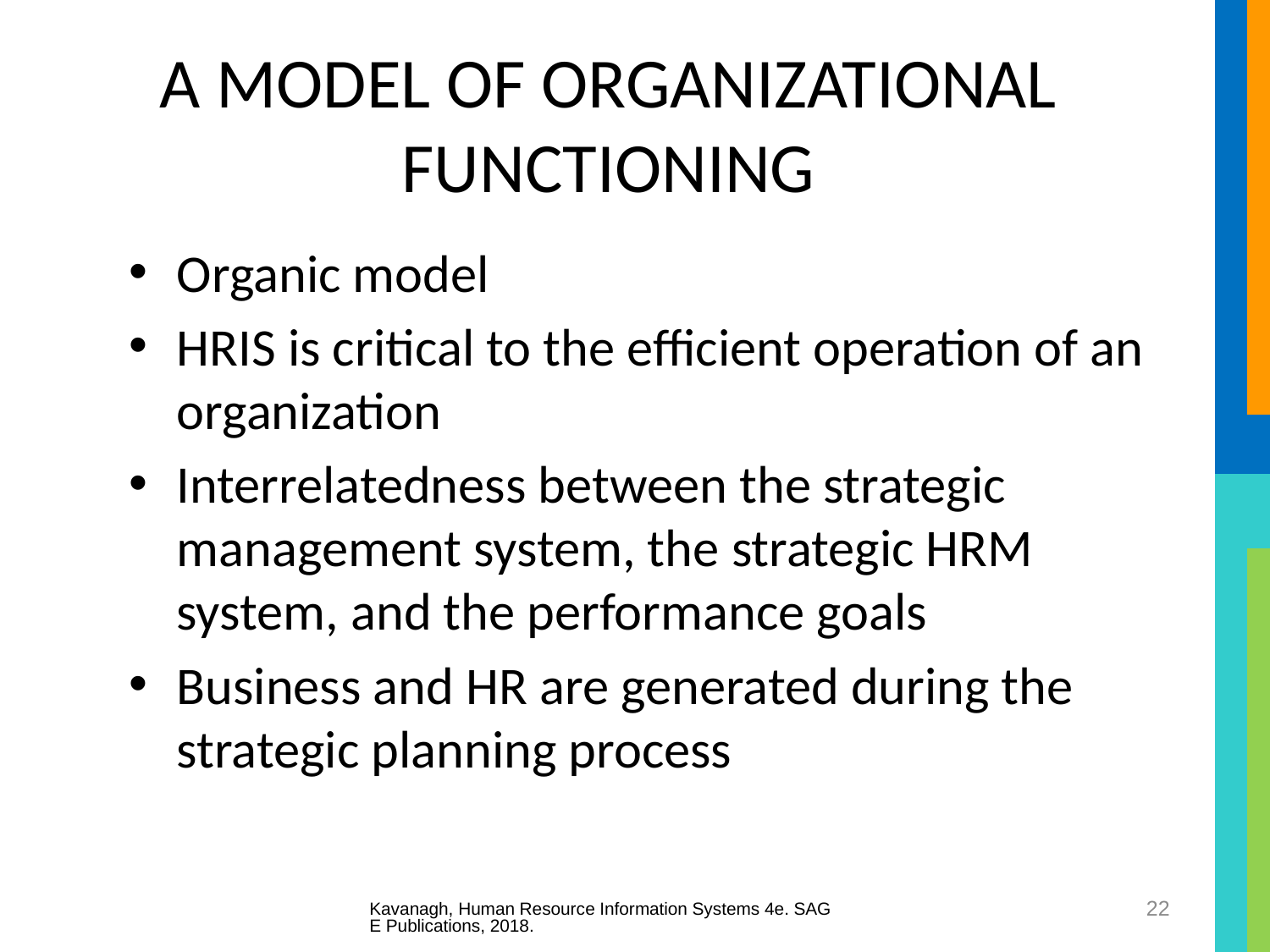

# A MODEL OF ORGANIZATIONAL FUNCTIONING
Organic model
HRIS is critical to the efficient operation of an organization
Interrelatedness between the strategic management system, the strategic HRM system, and the performance goals
Business and HR are generated during the strategic planning process
Kavanagh, Human Resource Information Systems 4e. SAGE Publications, 2018.
22